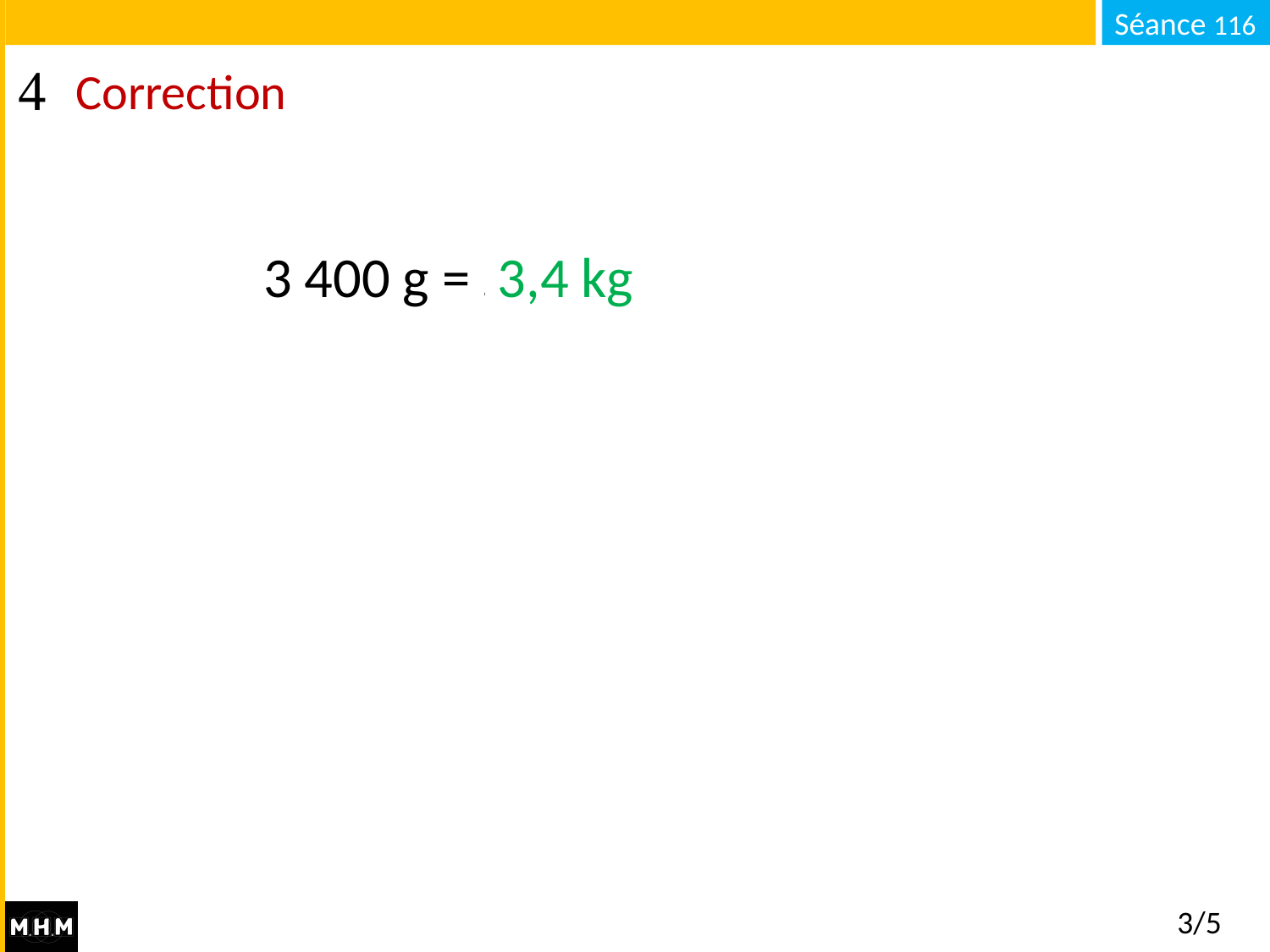

# Correction
3,4 kg
3 400 g = … km
3/5